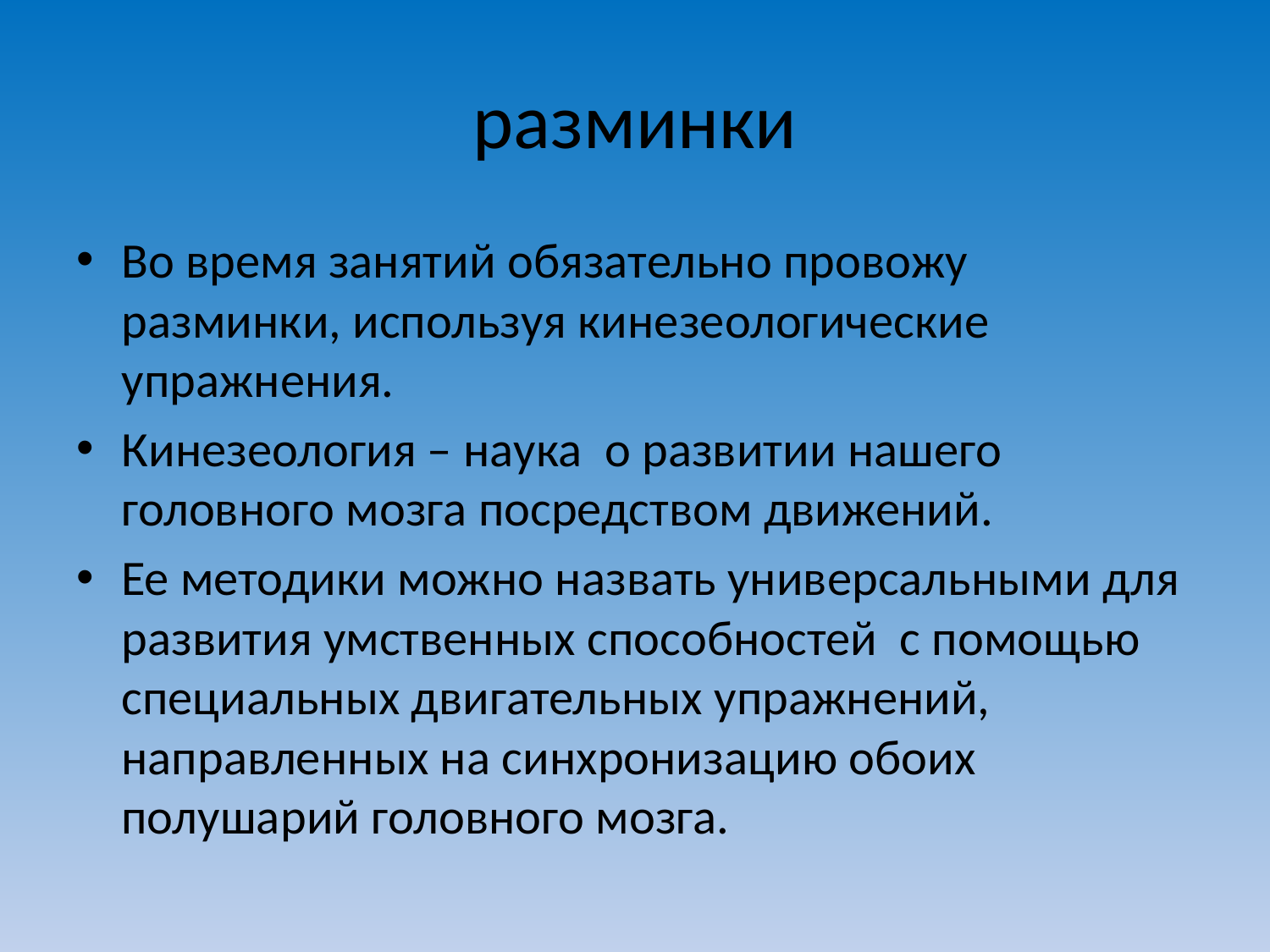

# разминки
Во время занятий обязательно провожу разминки, используя кинезеологические упражнения.
Кинезеология – наука  о развитии нашего головного мозга посредством движений.
Ее методики можно назвать универсальными для развития умственных способностей  с помощью специальных двигательных упражнений, направленных на синхронизацию обоих полушарий головного мозга.